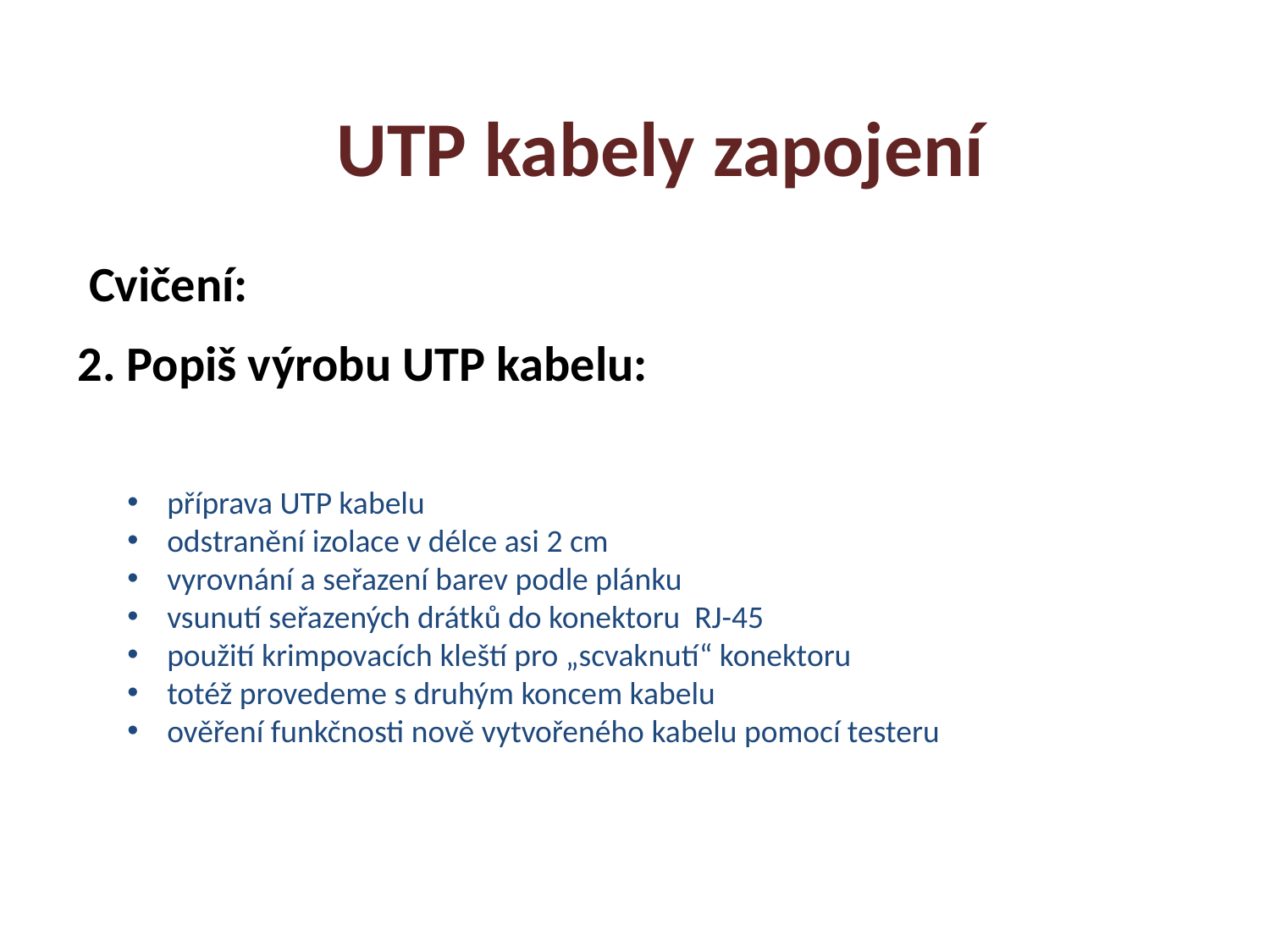

# UTP kabely zapojení
 Cvičení:
2. Popiš výrobu UTP kabelu:

příprava UTP kabelu
odstranění izolace v délce asi 2 cm
vyrovnání a seřazení barev podle plánku
vsunutí seřazených drátků do konektoru  RJ-45
použití krimpovacích kleští pro „scvaknutí“ konektoru
totéž provedeme s druhým koncem kabelu
ověření funkčnosti nově vytvořeného kabelu pomocí testeru